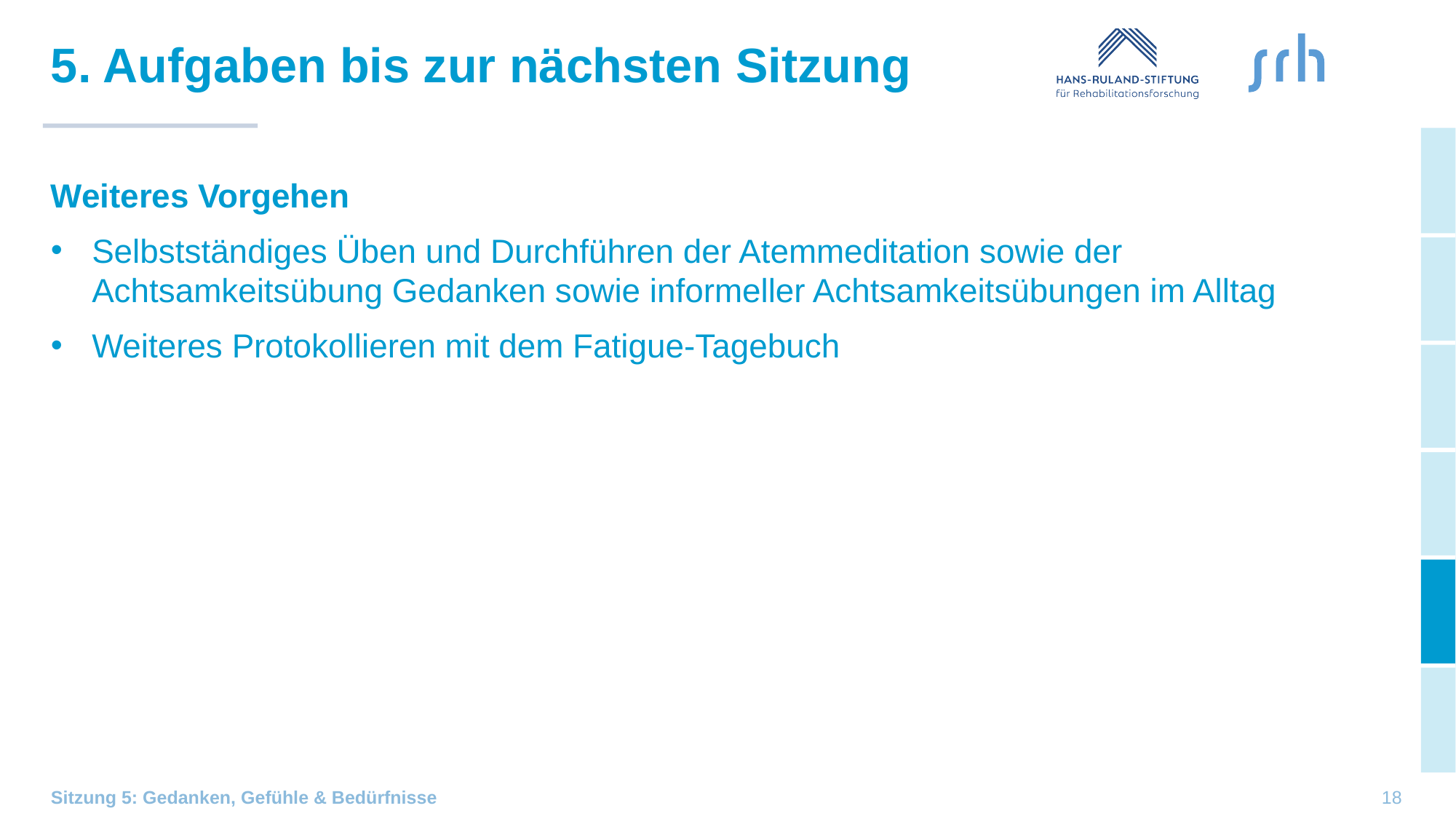

# 5. Aufgaben bis zur nächsten Sitzung
Weiteres Vorgehen
Selbstständiges Üben und Durchführen der Atemmeditation sowie der Achtsamkeitsübung Gedanken sowie informeller Achtsamkeitsübungen im Alltag
Weiteres Protokollieren mit dem Fatigue-Tagebuch

18
Sitzung 5: Gedanken, Gefühle & Bedürfnisse